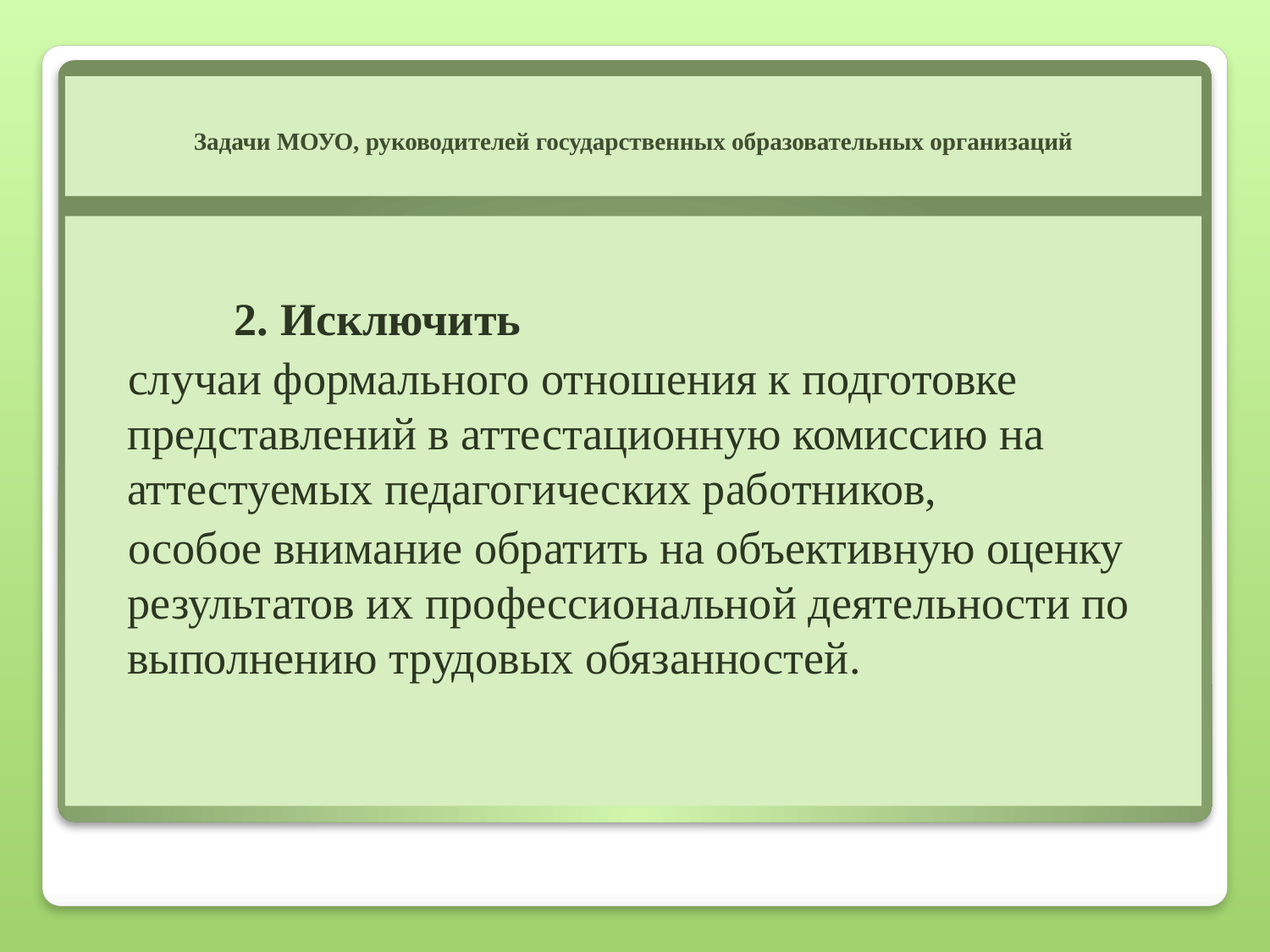

# Задачи МОУО, руководителей государственных образовательных организаций
   2. Исключить
случаи формального отношения к подготовке представлений в аттестационную комиссию на аттестуемых педагогических работников,
особое внимание обратить на объективную оценку результатов их профессиональной деятельности по выполнению трудовых обязанностей.